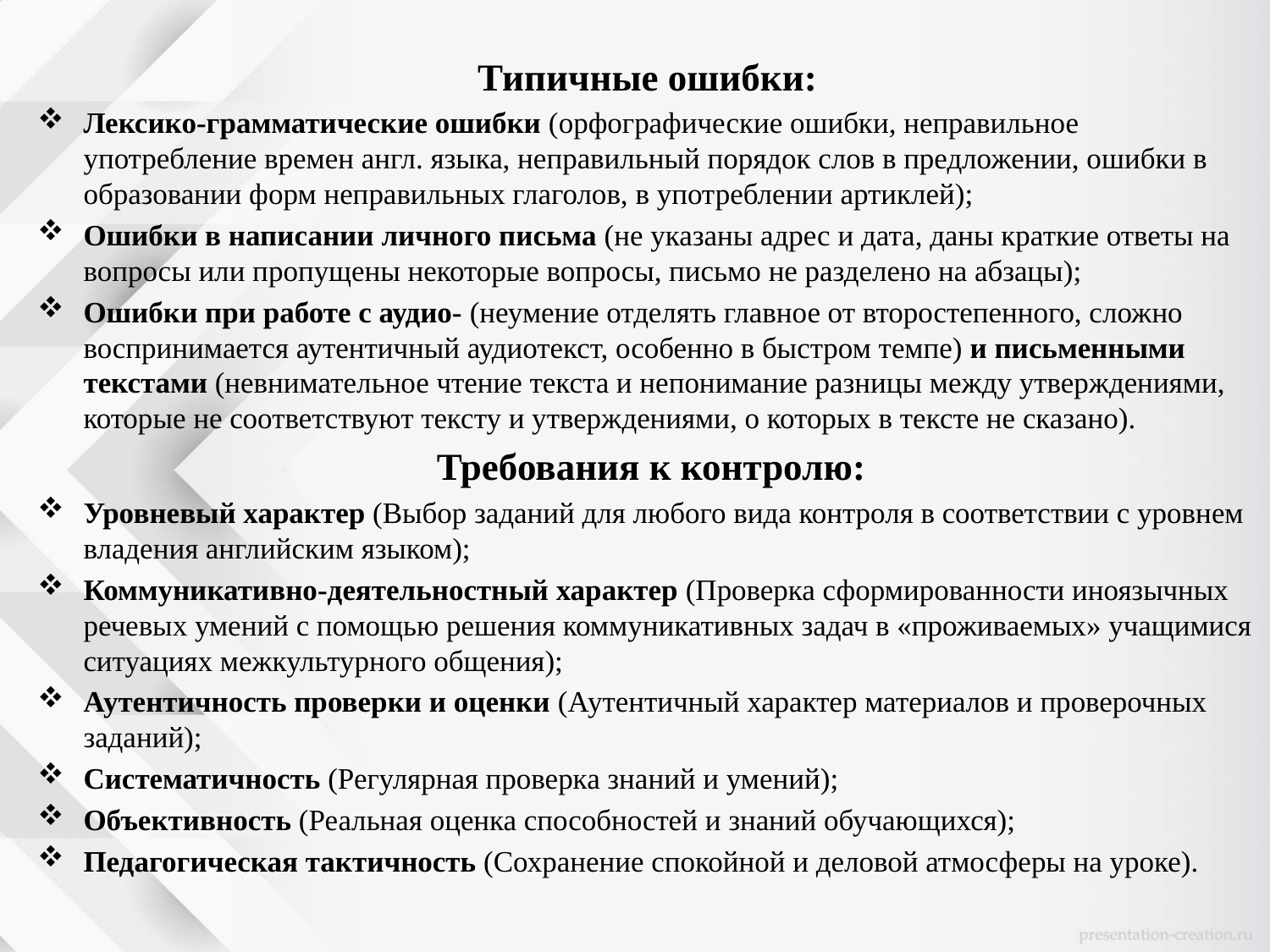

Типичные ошибки:
Лексико-грамматические ошибки (орфографические ошибки, неправильное употребление времен англ. языка, неправильный порядок слов в предложении, ошибки в образовании форм неправильных глаголов, в употреблении артиклей);
Ошибки в написании личного письма (не указаны адрес и дата, даны краткие ответы на вопросы или пропущены некоторые вопросы, письмо не разделено на абзацы);
Ошибки при работе с аудио- (неумение отделять главное от второстепенного, сложно воспринимается аутентичный аудиотекст, особенно в быстром темпе) и письменными текстами (невнимательное чтение текста и непонимание разницы между утверждениями, которые не соответствуют тексту и утверждениями, о которых в тексте не сказано).
 Требования к контролю:
Уровневый характер (Выбор заданий для любого вида контроля в соответствии с уровнем владения английским языком);
Коммуникативно-деятельностный характер (Проверка сформированности иноязычных речевых умений с помощью решения коммуникативных задач в «проживаемых» учащимися ситуациях межкультурного общения);
Аутентичность проверки и оценки (Аутентичный характер материалов и проверочных заданий);
Систематичность (Регулярная проверка знаний и умений);
Объективность (Реальная оценка способностей и знаний обучающихся);
Педагогическая тактичность (Сохранение спокойной и деловой атмосферы на уроке).